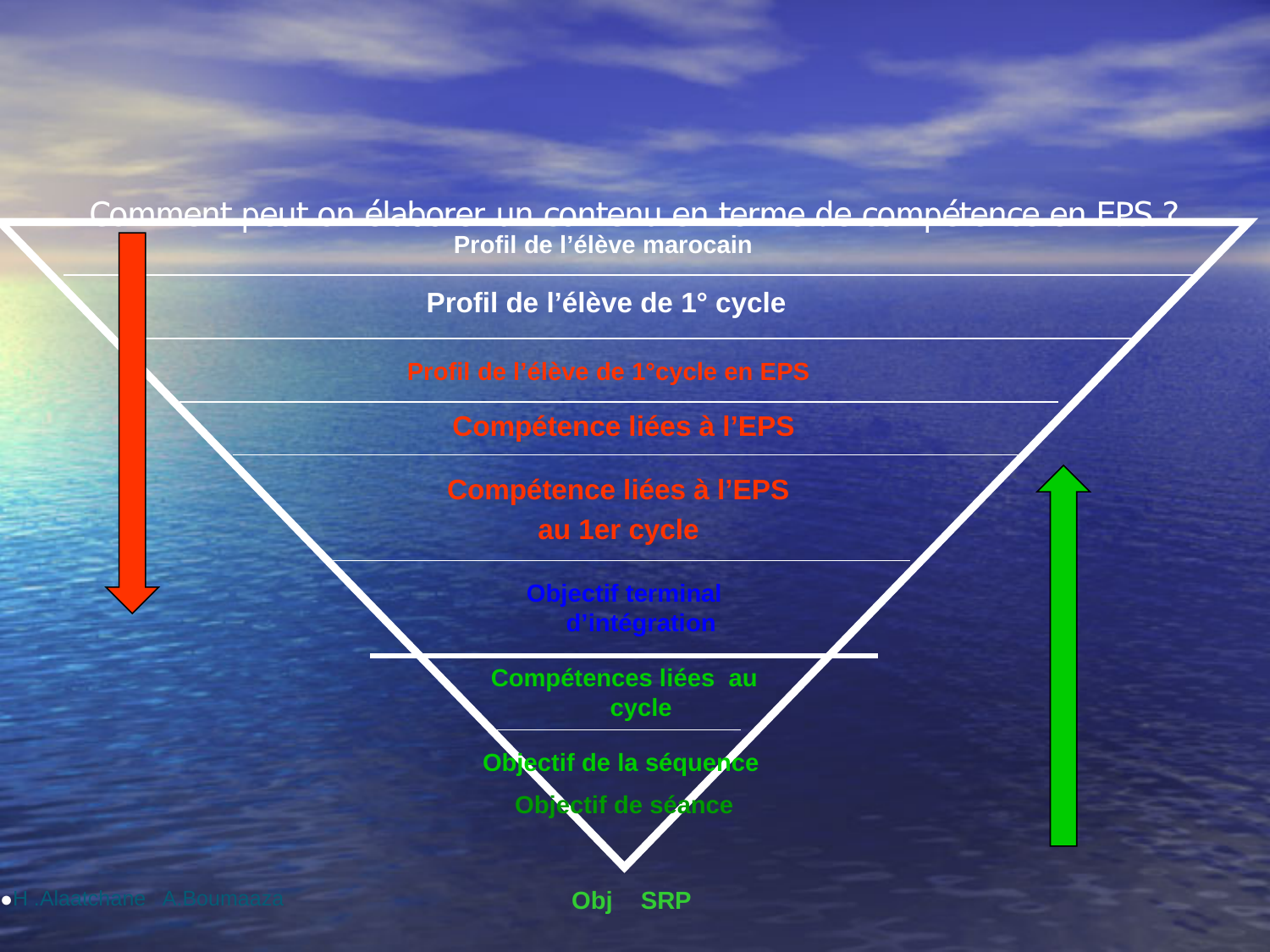

Comment peut on élaborer un contenu en terme de compétence en EPS ?

Profil de l’élève marocain

Profil de l’élève de 1° cycle
Profil de l’élève de 1°cycle en EPS
Compétence liées à l’EPS
Compétence liées à l’EPS
au 1er cycle

Objectif terminal d’intégration
Compétences liées  au cycle
Objectif de la séquence
Objectif de séance
H .Alaatchane   A.Boumaaza
Obj    SRP